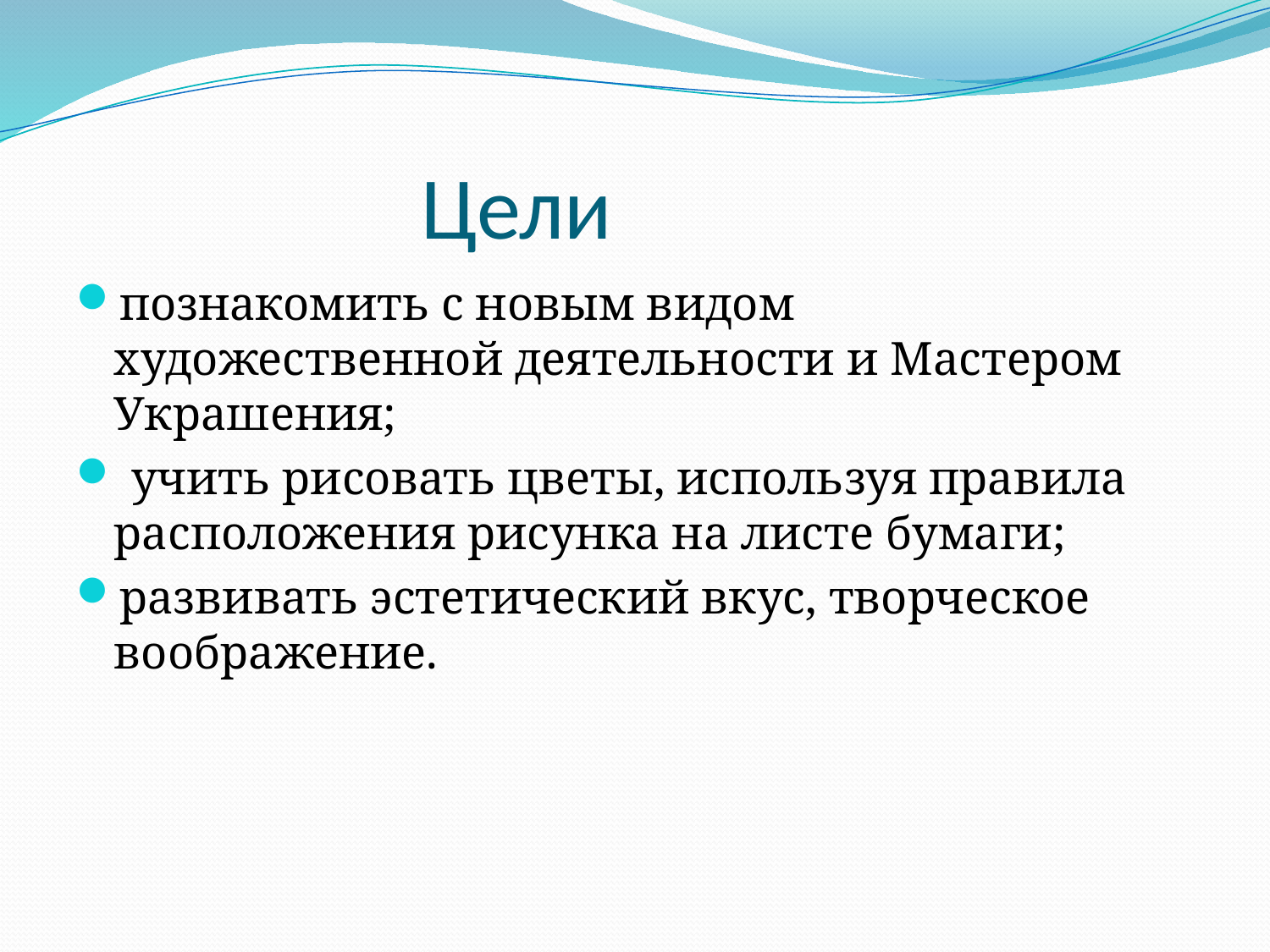

# Цели
познакомить с новым видом художественной деятельности и Мастером Украшения;
 учить рисовать цветы, используя правила расположения рисунка на листе бумаги;
развивать эстетический вкус, творческое воображение.